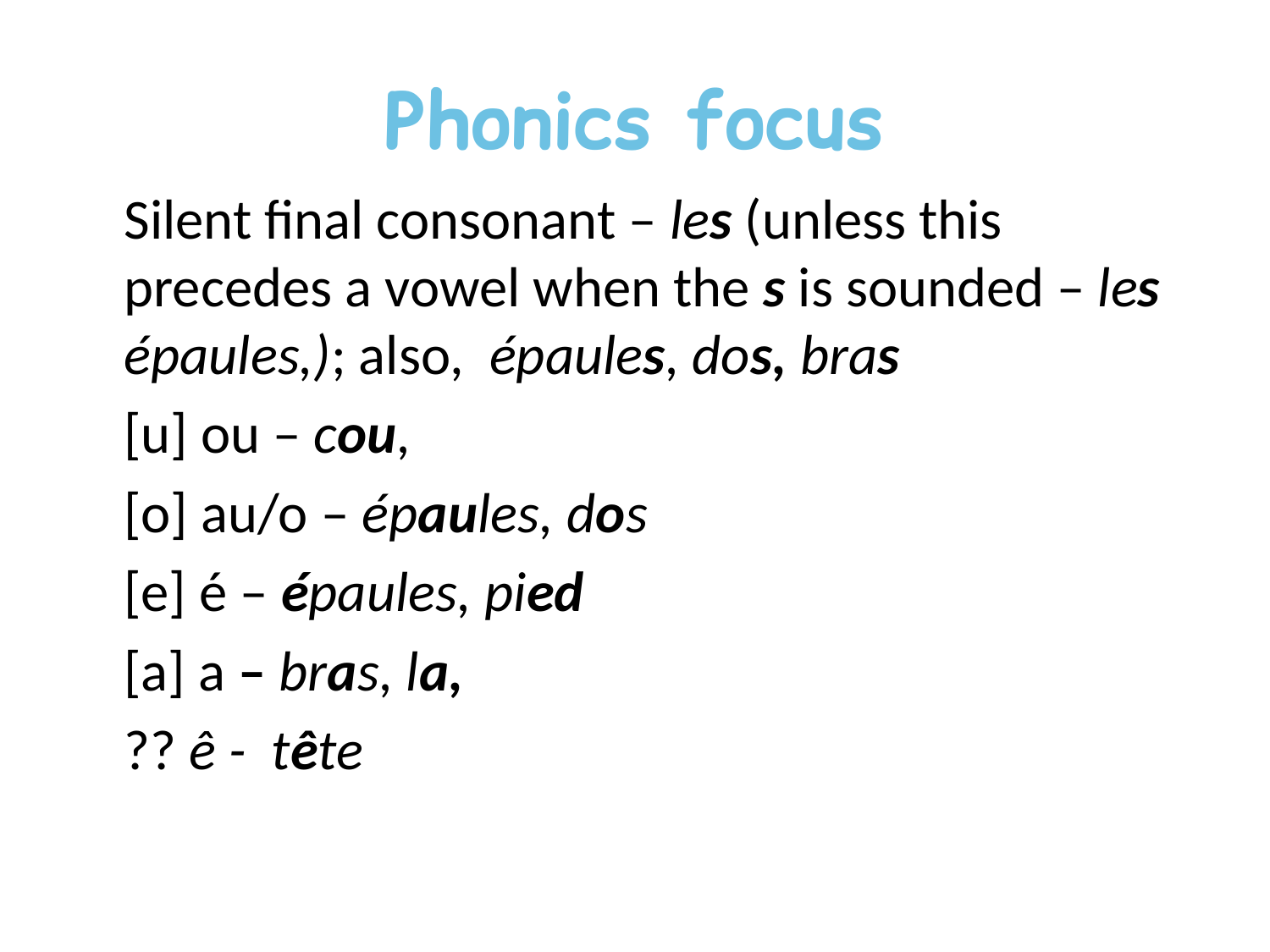

# Phonics focus
Silent final consonant – les (unless this precedes a vowel when the s is sounded – les épaules,); also,  épaules, dos, bras
[u] ou – cou,
[o] au/o – épaules, dos
[e] é – épaules, pied
[a] a – bras, la,
?? ê -  tête